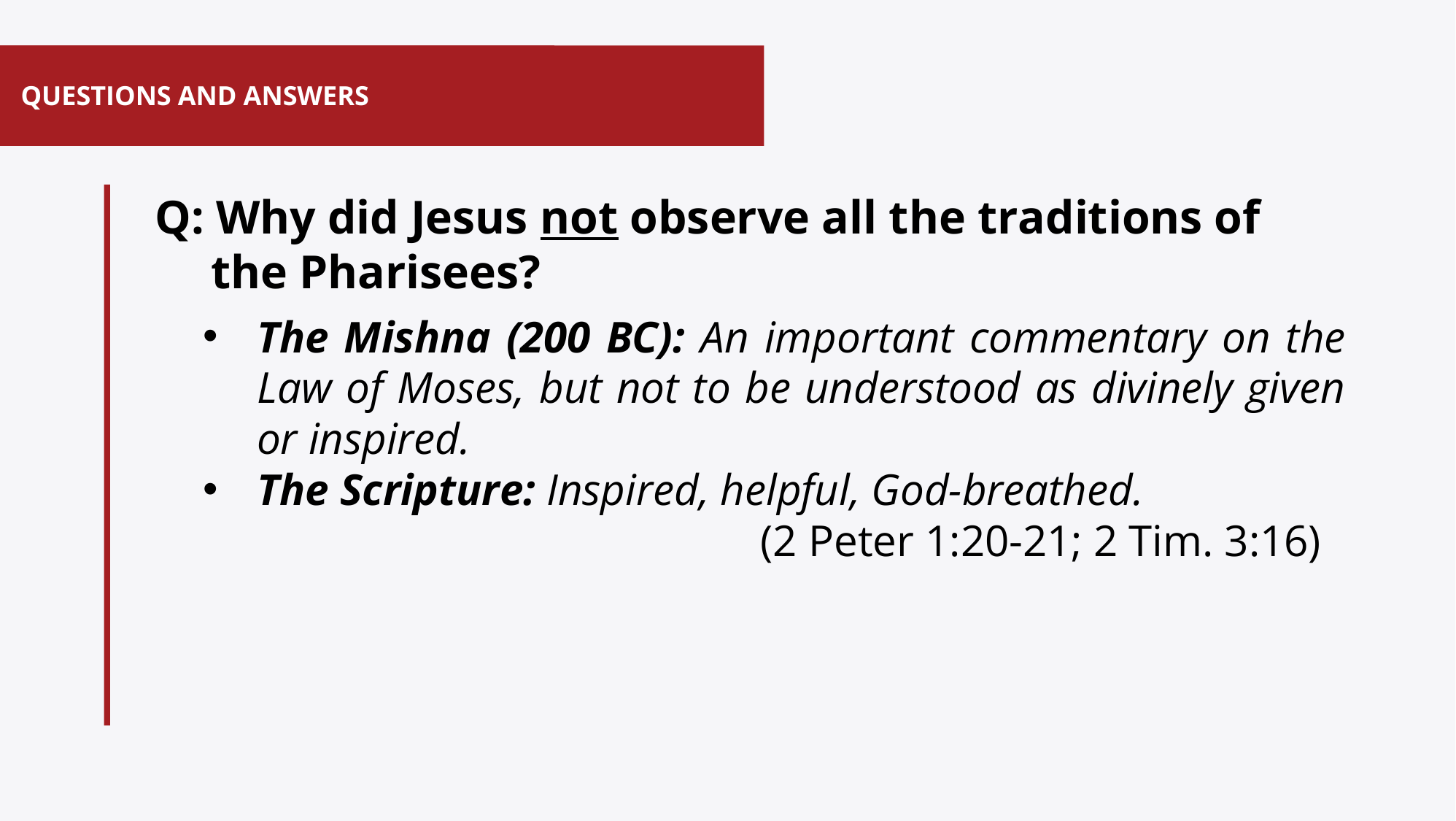

# QUESTIONS AND ANSWERS
Q: Why did Jesus not observe all the traditions of the Pharisees?

The Mishna (200 BC): An important commentary on the Law of Moses, but not to be understood as divinely given or inspired.
The Scripture: Inspired, helpful, God-breathed.
    (2 Peter 1:20-21; 2 Tim. 3:16)